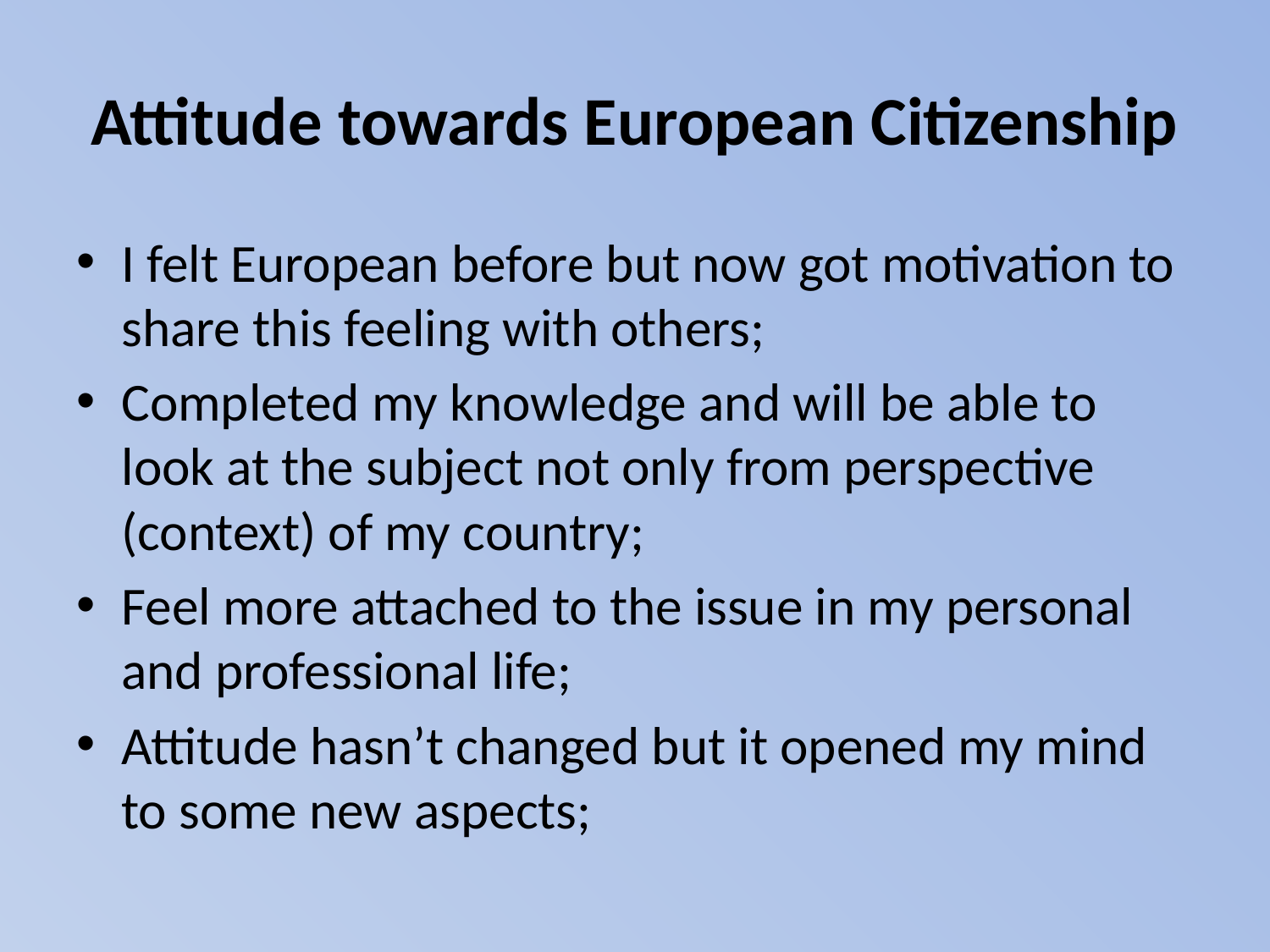

# Attitude towards European Citizenship
I felt European before but now got motivation to share this feeling with others;
Completed my knowledge and will be able to look at the subject not only from perspective (context) of my country;
Feel more attached to the issue in my personal and professional life;
Attitude hasn’t changed but it opened my mind to some new aspects;